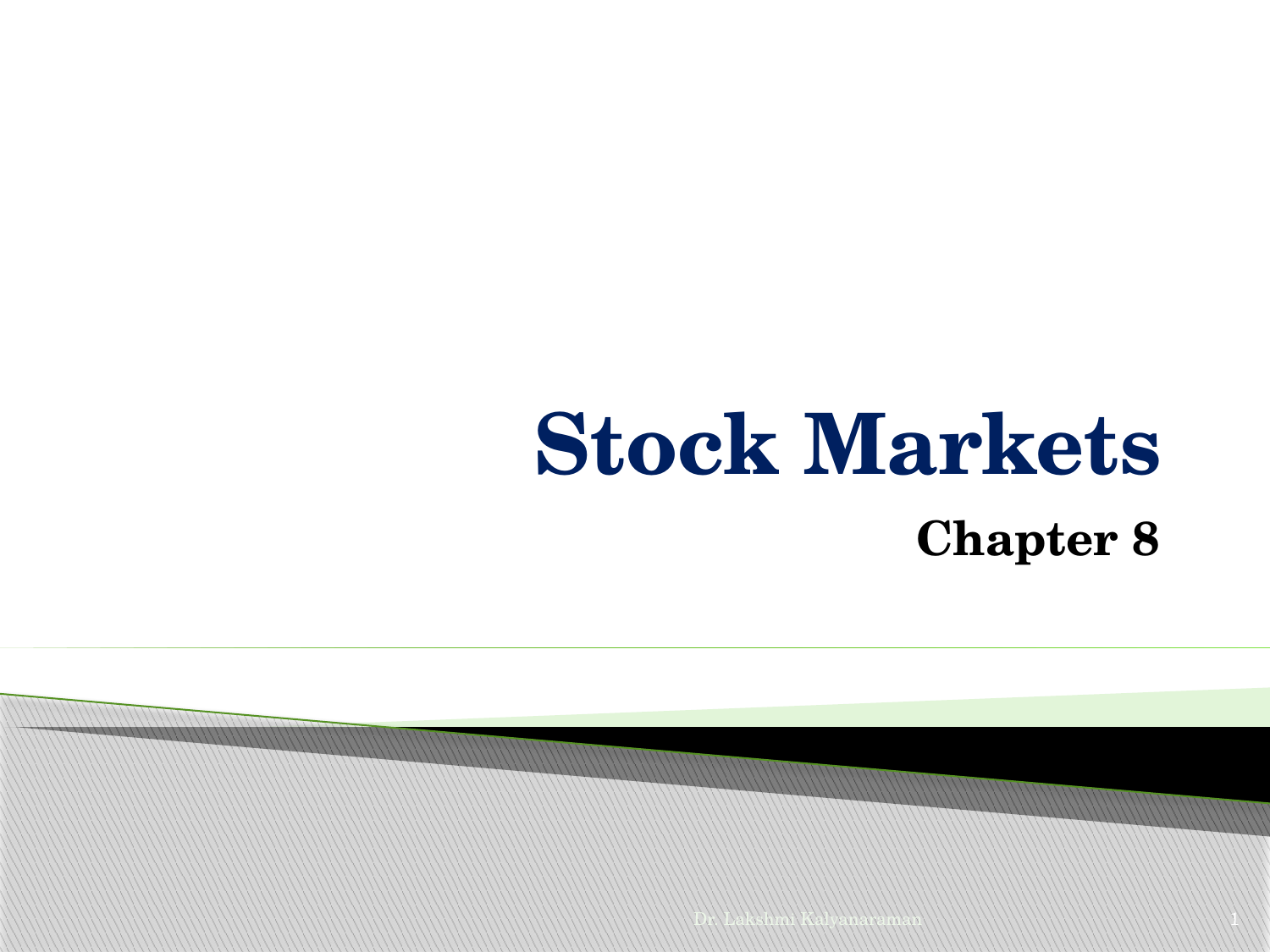

# Stock Markets
Chapter 8
Dr. Lakshmi Kalyanaraman
1